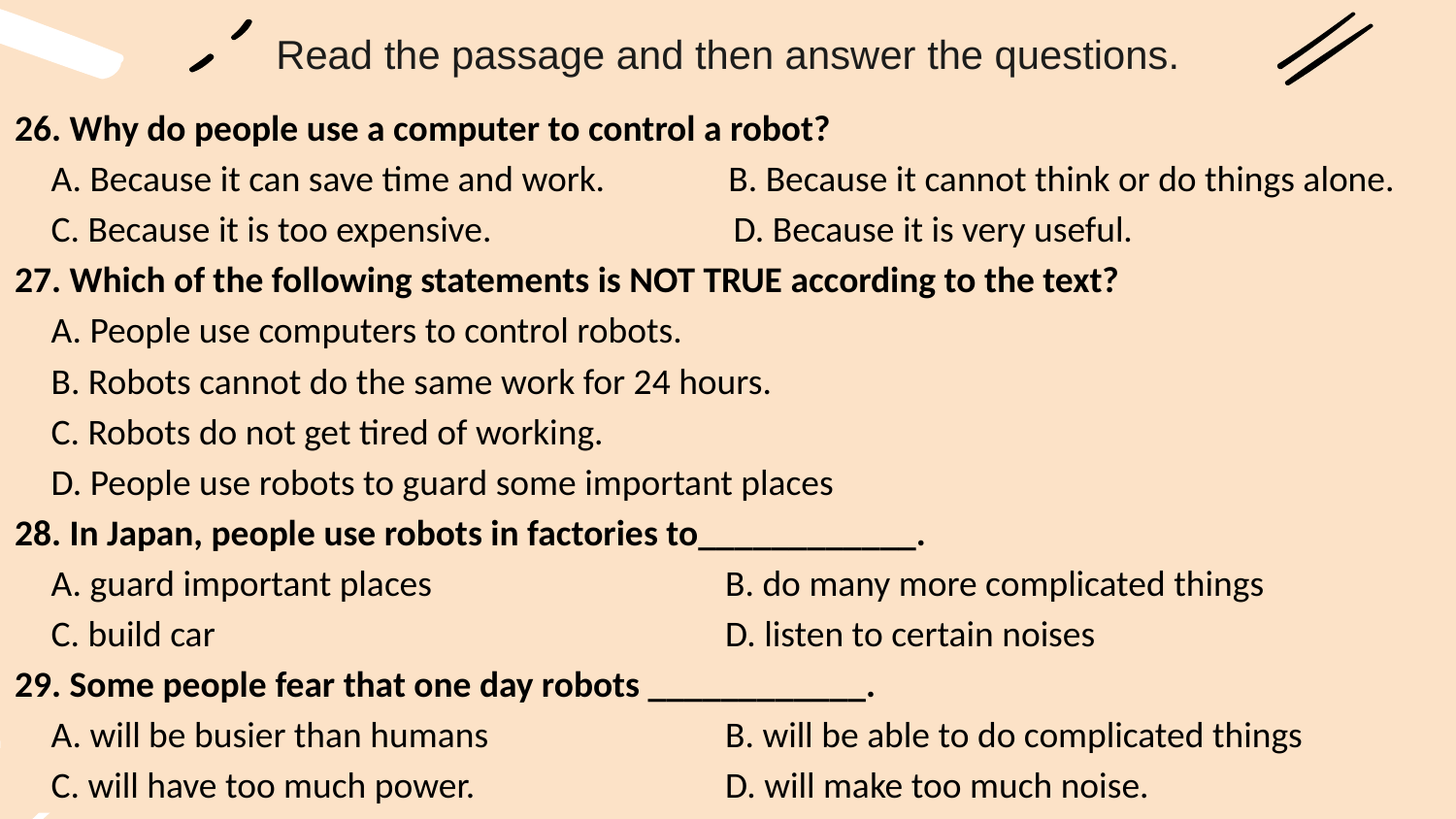

Read the passage and then answer the questions.
26. Why do people use a computer to control a robot?
	A. Because it can save time and work.               B. Because it cannot think or do things alone.
	C. Because it is too expensive. 	                     D. Because it is very useful.
27. Which of the following statements is NOT TRUE according to the text?
	A. People use computers to control robots.
	B. Robots cannot do the same work for 24 hours.
	C. Robots do not get tired of working.
	D. People use robots to guard some important places
28. In Japan, people use robots in factories to____________.
	A. guard important places	                    B. do many more complicated things
	C. build car		                    D. listen to certain noises
29. Some people fear that one day robots ____________.
	A. will be busier than humans 	                    B. will be able to do complicated things
	C. will have too much power. 	                    D. will make too much noise.